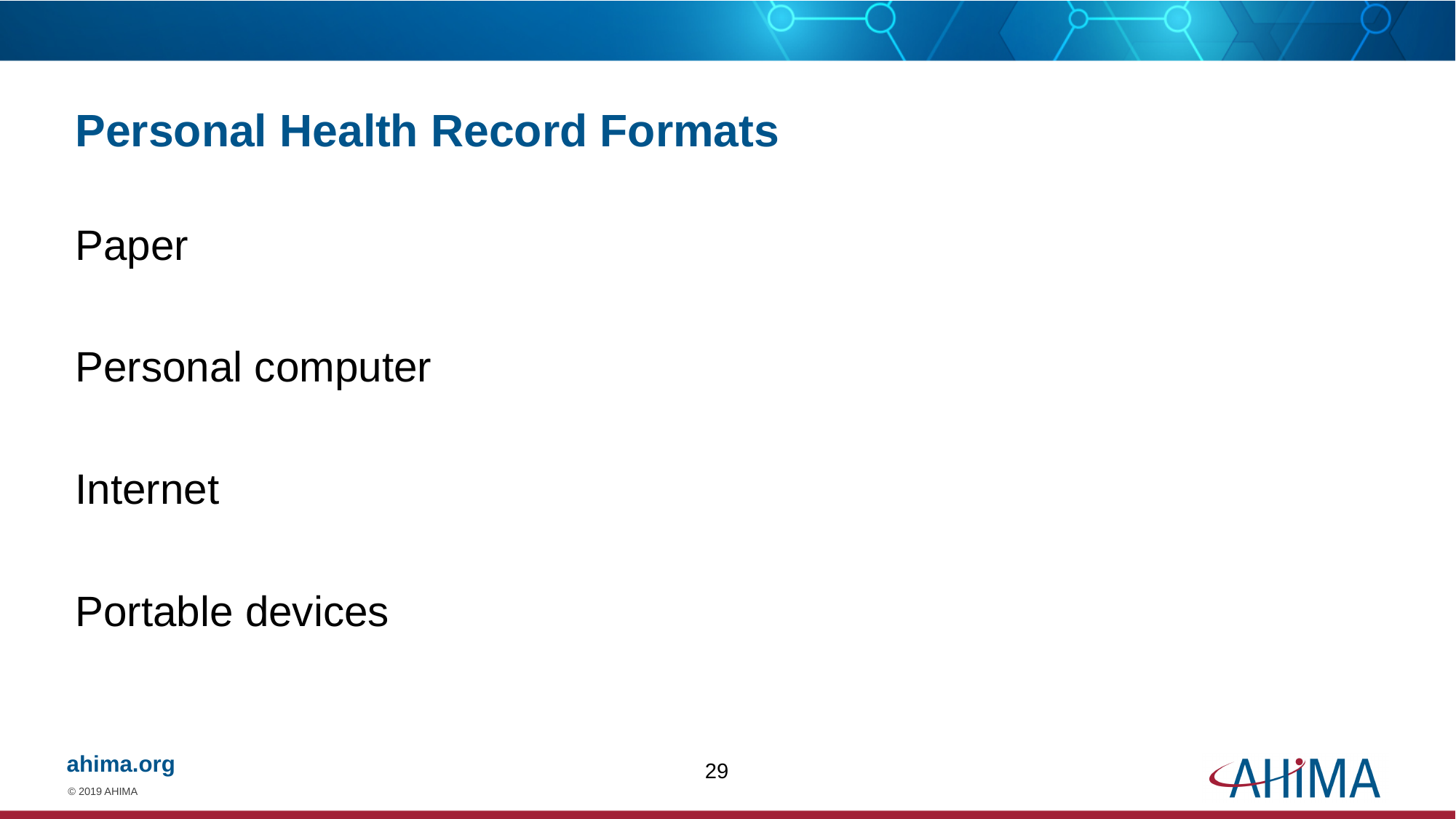

# Personal Health Record Formats
Paper

Personal computer

Internet

Portable devices